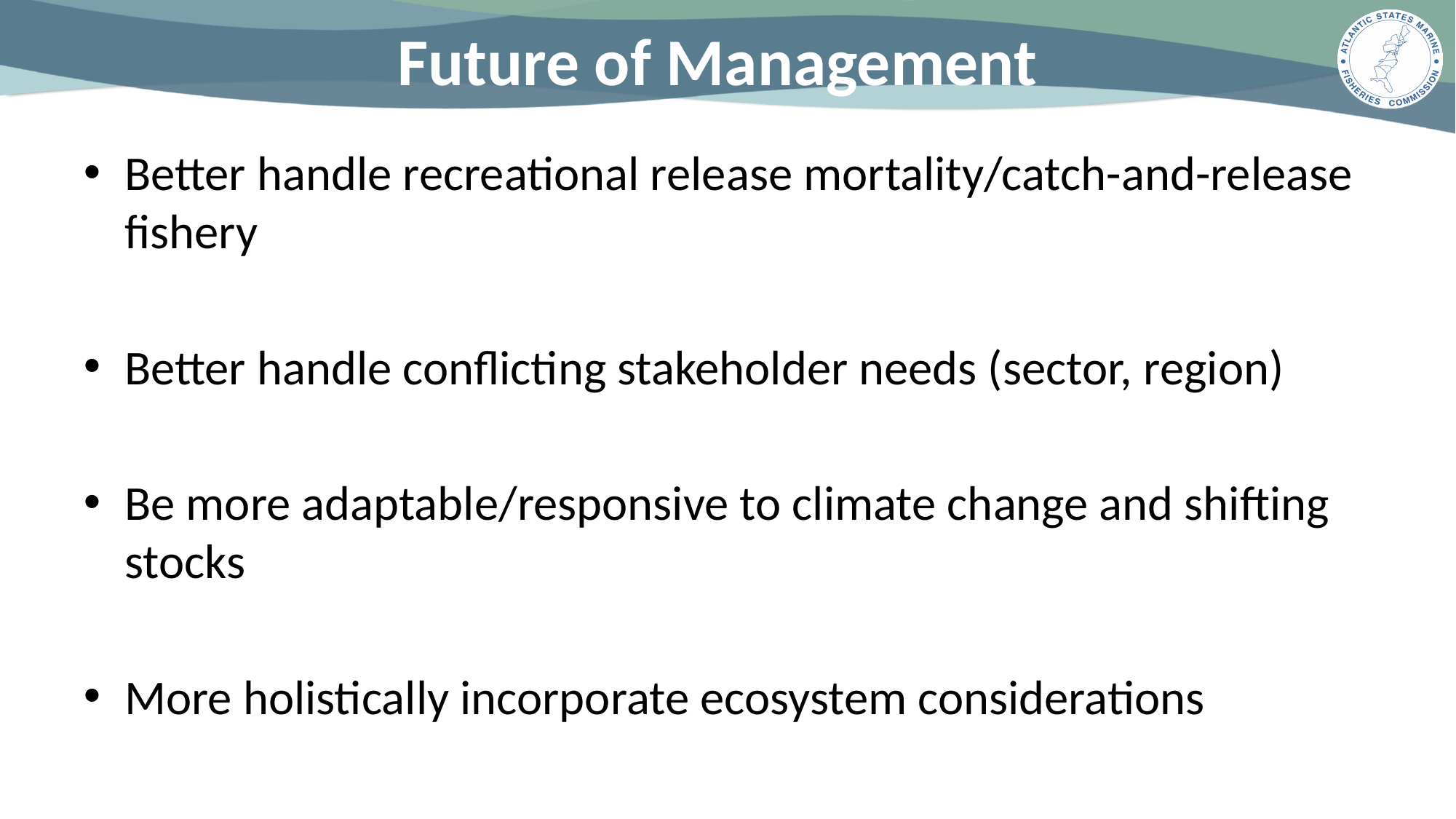

# Future of Management
Better handle recreational release mortality/catch-and-release fishery

Better handle conflicting stakeholder needs (sector, region)

Be more adaptable/responsive to climate change and shifting stocks

More holistically incorporate ecosystem considerations